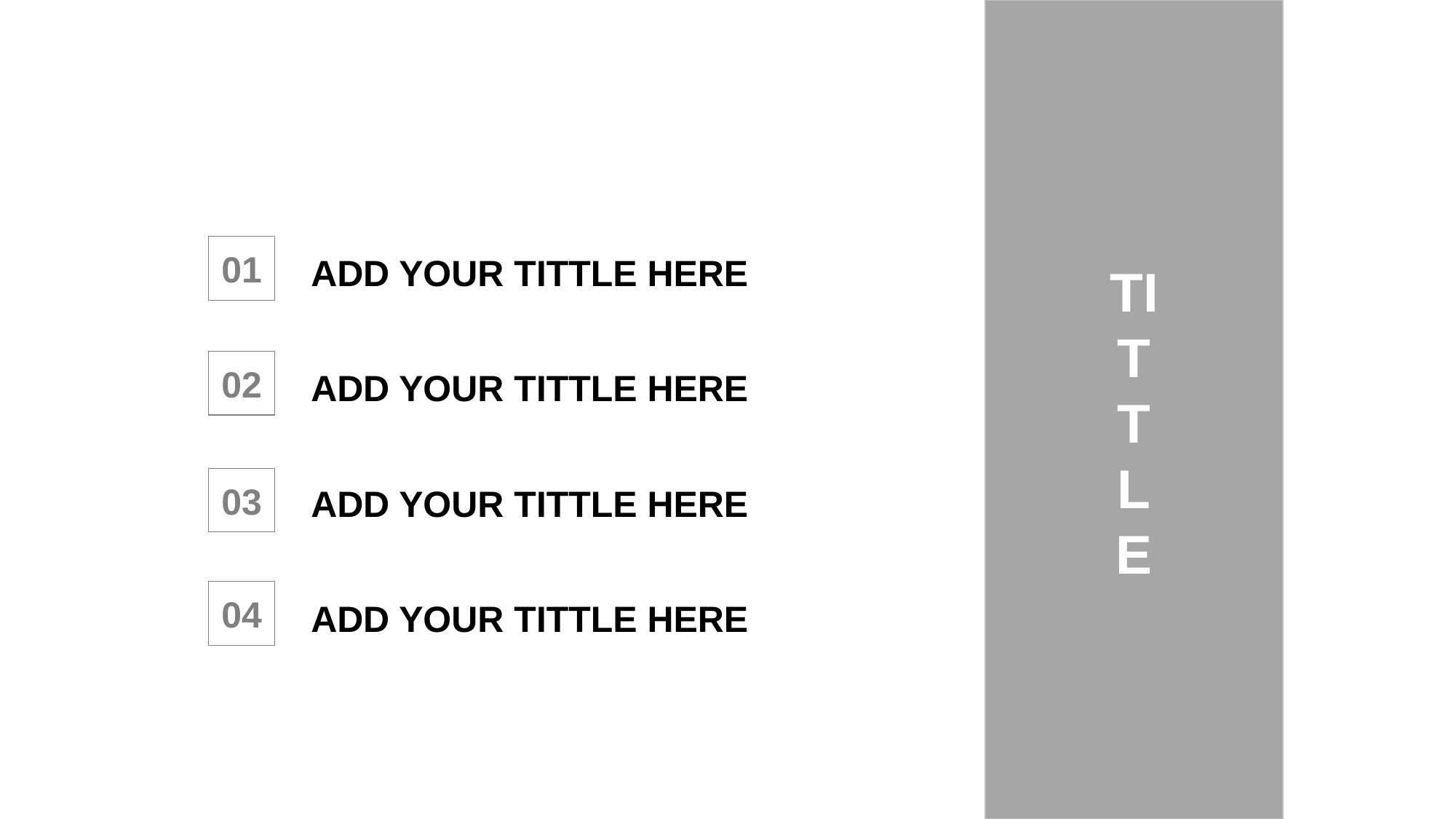

01
ADD YOUR TITTLE HERE
02
ADD YOUR TITTLE HERE
03
ADD YOUR TITTLE HERE
04
ADD YOUR TITTLE HERE
TITTLE